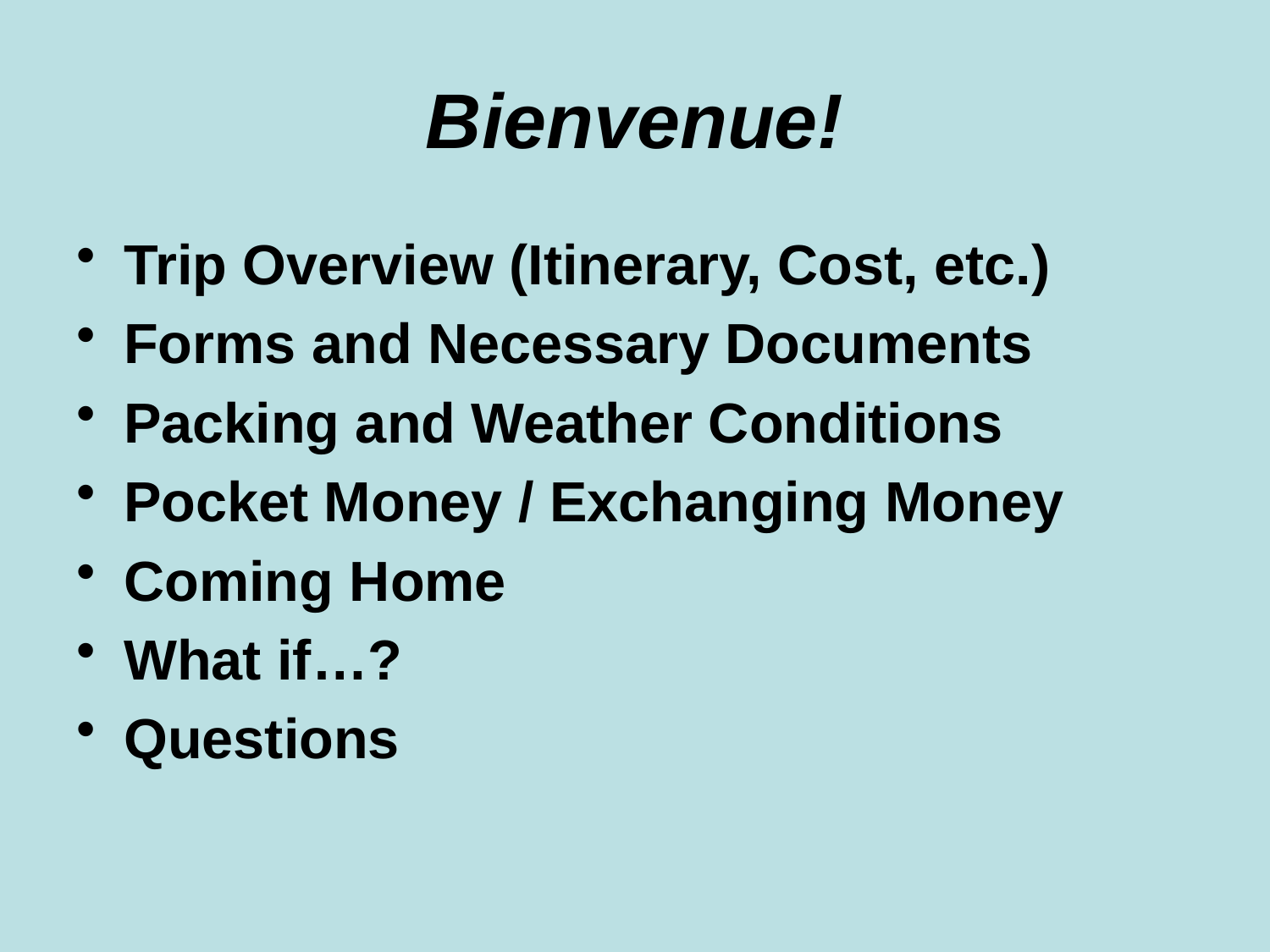

# Bienvenue!
Trip Overview (Itinerary, Cost, etc.)
Forms and Necessary Documents
Packing and Weather Conditions
Pocket Money / Exchanging Money
Coming Home
What if…?
Questions